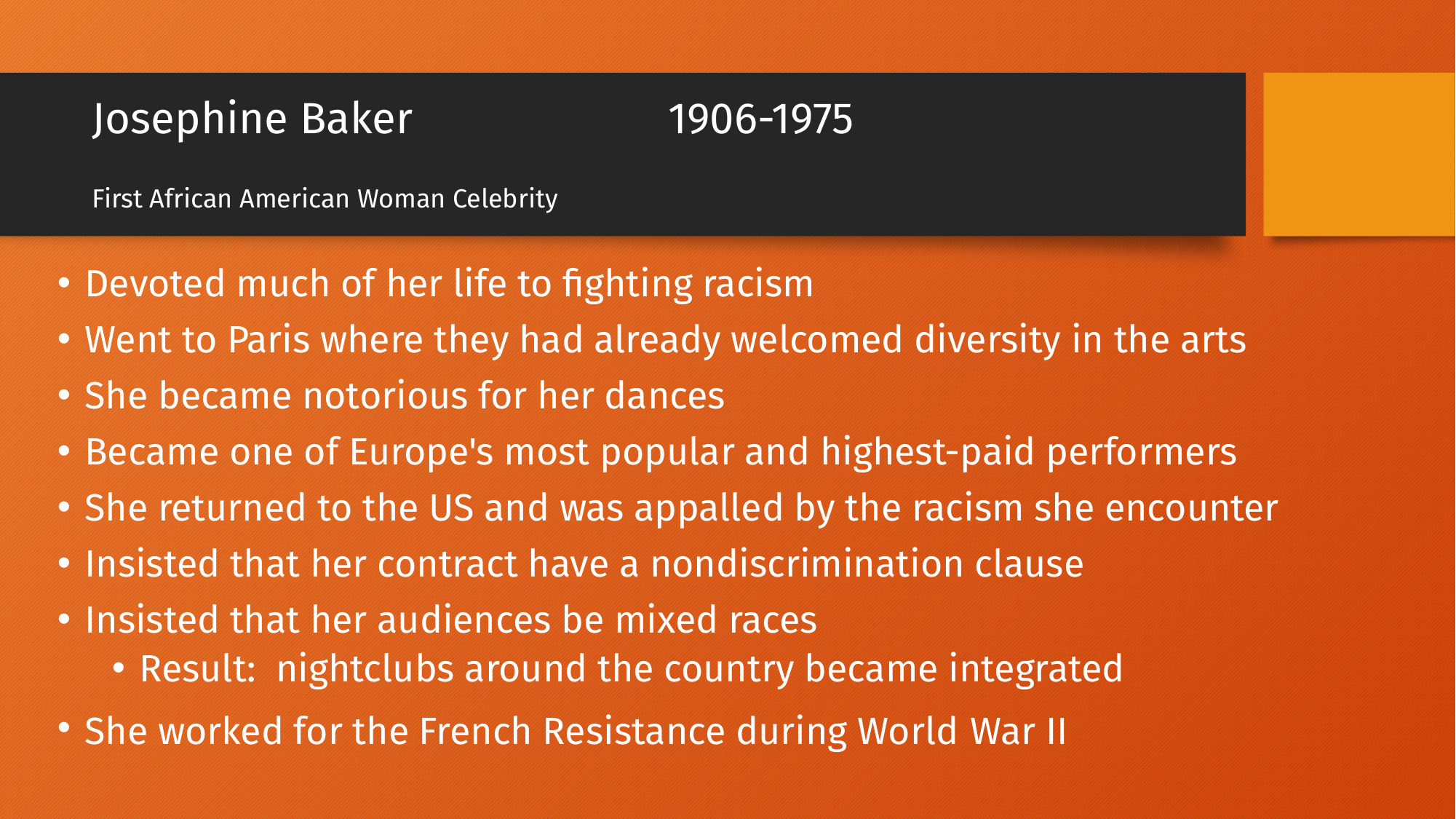

# Josephine Baker                      1906-1975 First African American Woman Celebrity
Devoted much of her life to fighting racism
Went to Paris where they had already welcomed diversity in the arts
She became notorious for her dances
Became one of Europe's most popular and highest-paid performers
She returned to the US and was appalled by the racism she encounter
Insisted that her contract have a nondiscrimination clause
Insisted that her audiences be mixed races
Result:  nightclubs around the country became integrated
She worked for the French Resistance during World War II